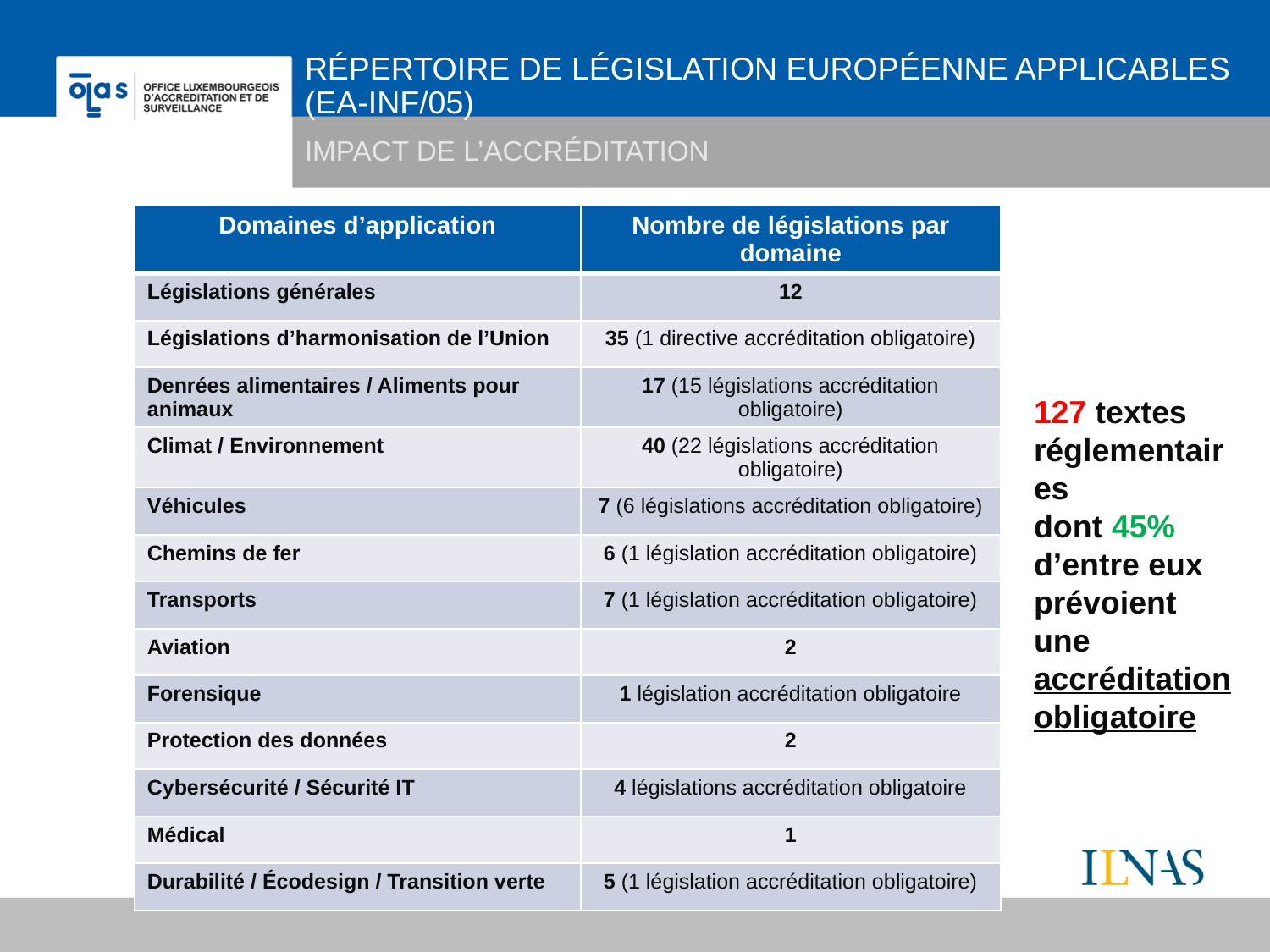

# Répertoire de législation européenne applicables (EA-INF/05)
Impact de l’accréditation
| Domaines d’application | Nombre de législations par domaine |
| --- | --- |
| Législations générales | 12 |
| Législations d’harmonisation de l’Union | 35 (1 directive accréditation obligatoire) |
| Denrées alimentaires / Aliments pour animaux | 17 (15 législations accréditation obligatoire) |
| Climat / Environnement | 40 (22 législations accréditation obligatoire) |
| Véhicules | 7 (6 législations accréditation obligatoire) |
| Chemins de fer | 6 (1 législation accréditation obligatoire) |
| Transports | 7 (1 législation accréditation obligatoire) |
| Aviation | 2 |
| Forensique | 1 législation accréditation obligatoire |
| Protection des données | 2 |
| Cybersécurité / Sécurité IT | 4 législations accréditation obligatoire |
| Médical | 1 |
| Durabilité / Écodesign / Transition verte | 5 (1 législation accréditation obligatoire) |
127 textes réglementaires
dont 45% d’entre eux prévoient une accréditation obligatoire